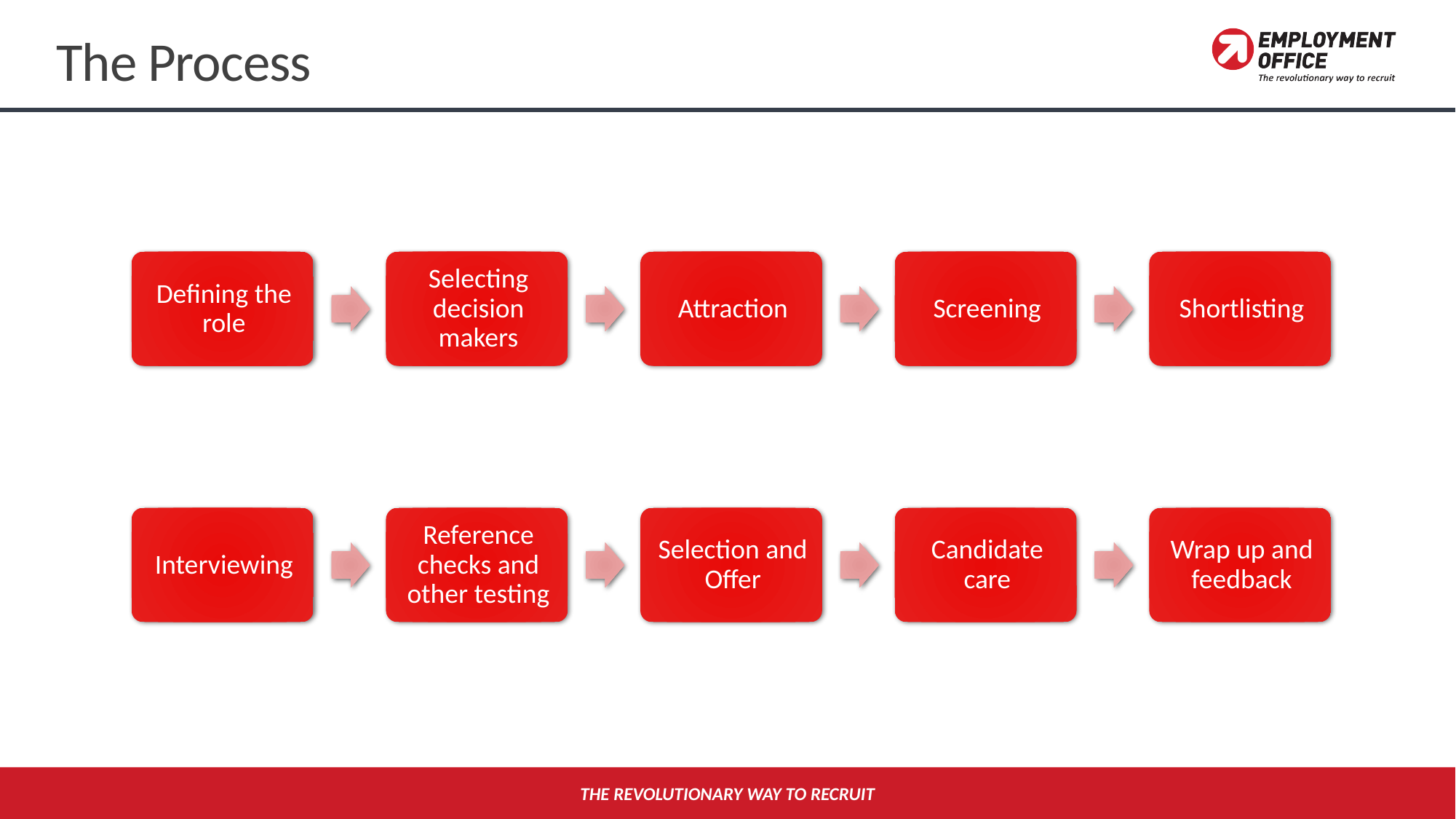

# The Process
Defining the role

Selecting decision makers

Attraction

Screening

Shortlisting
Interviewing

Reference checks and other testing

Selection and Offer

Candidate care

Wrap up and feedback